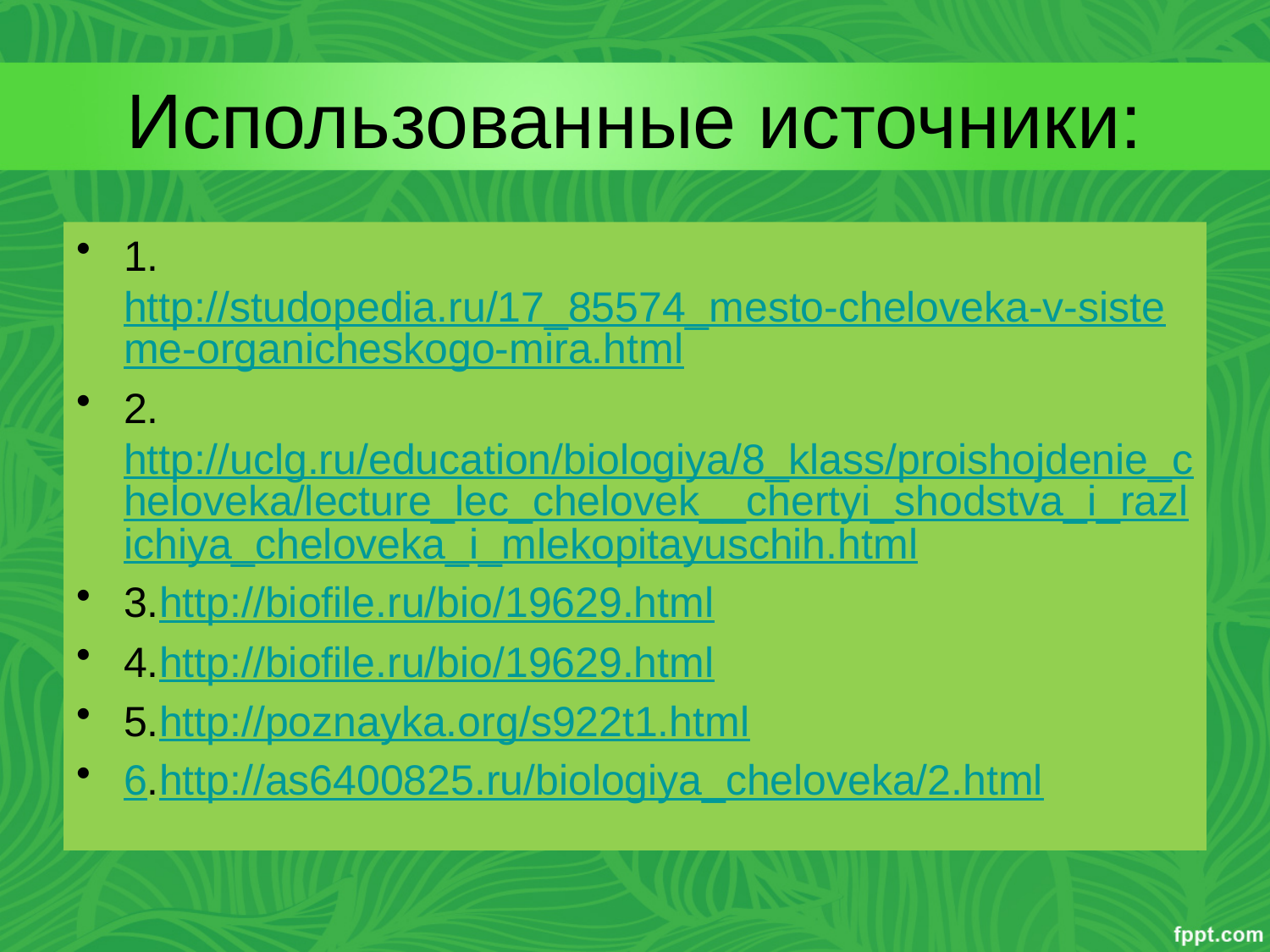

# Использованные источники:
1.http://studopedia.ru/17_85574_mesto-cheloveka-v-sisteme-organicheskogo-mira.html
2.http://uclg.ru/education/biologiya/8_klass/proishojdenie_cheloveka/lecture_lec_chelovek__chertyi_shodstva_i_razlichiya_cheloveka_i_mlekopitayuschih.html
3.http://biofile.ru/bio/19629.html
4.http://biofile.ru/bio/19629.html
5.http://poznayka.org/s922t1.html
6.http://as6400825.ru/biologiya_cheloveka/2.html